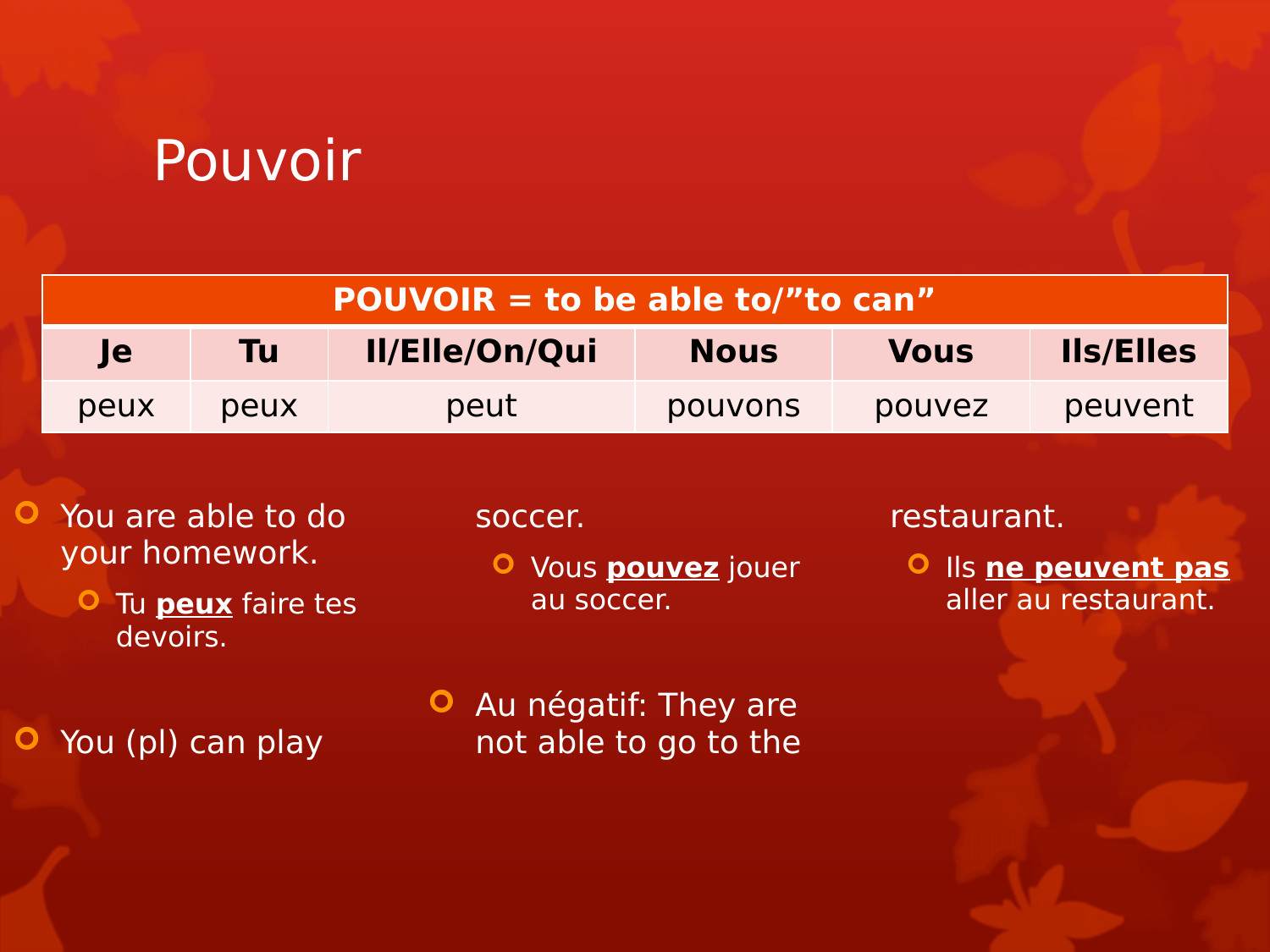

# Pouvoir
| POUVOIR = to be able to/”to can” |  |  |  |  |  |
| --- | --- | --- | --- | --- | --- |
| Je | Tu | Il/Elle/On/Qui | Nous | Vous | Ils/Elles |
| peux | peux | peut | pouvons | pouvez | peuvent |
You are able to do your homework.
Tu peux faire tes devoirs.

You (pl) can play soccer.
Vous pouvez jouer au soccer.

Au négatif: They are not able to go to the restaurant.
Ils ne peuvent pas aller au restaurant.